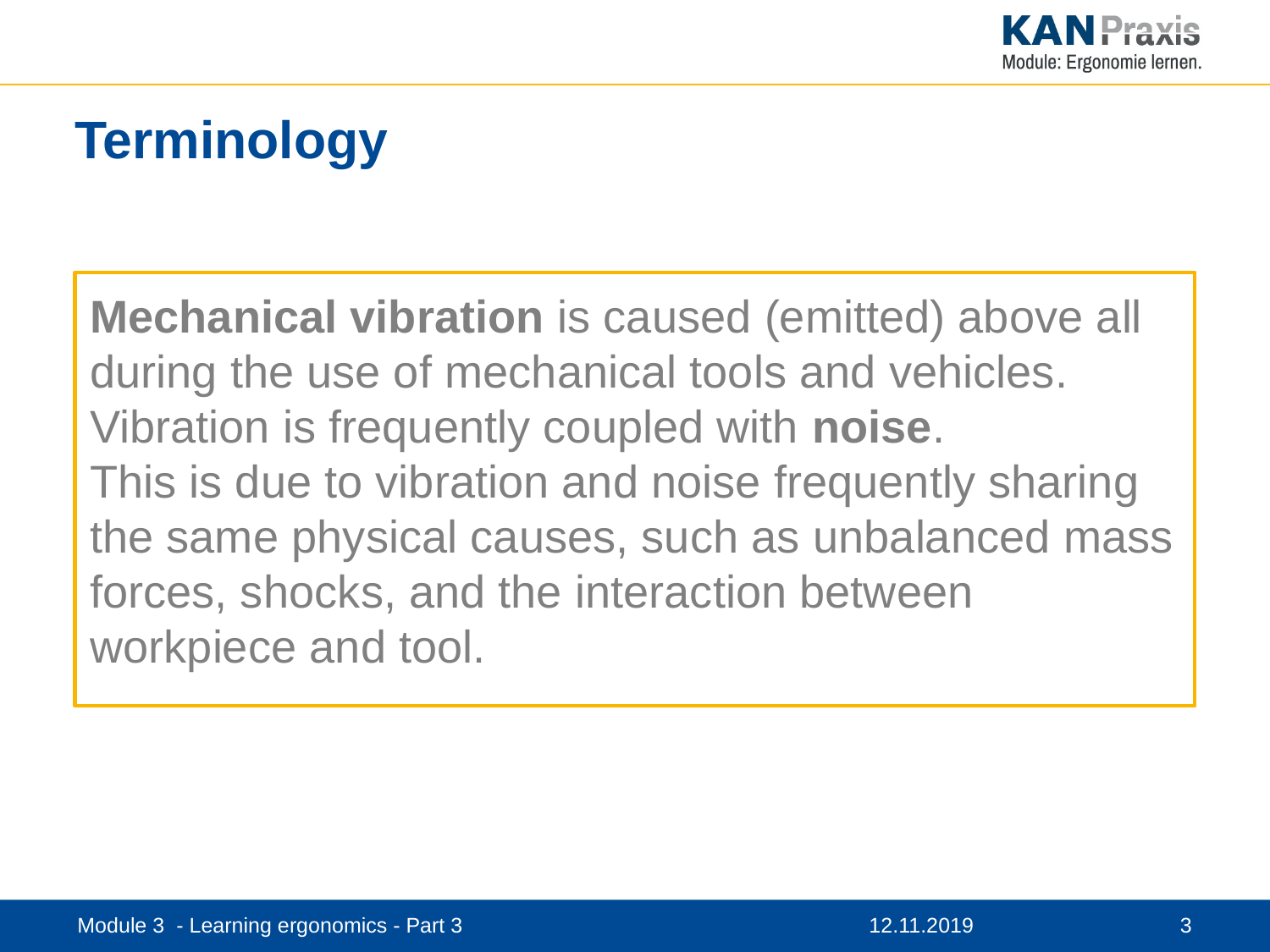

# Terminology
Mechanical vibration is caused (emitted) above all during the use of mechanical tools and vehicles.
Vibration is frequently coupled with noise.
This is due to vibration and noise frequently sharing the same physical causes, such as unbalanced mass forces, shocks, and the interaction between workpiece and tool.

Module 3  - Learning ergonomics - Part 3
12.11.2019
3